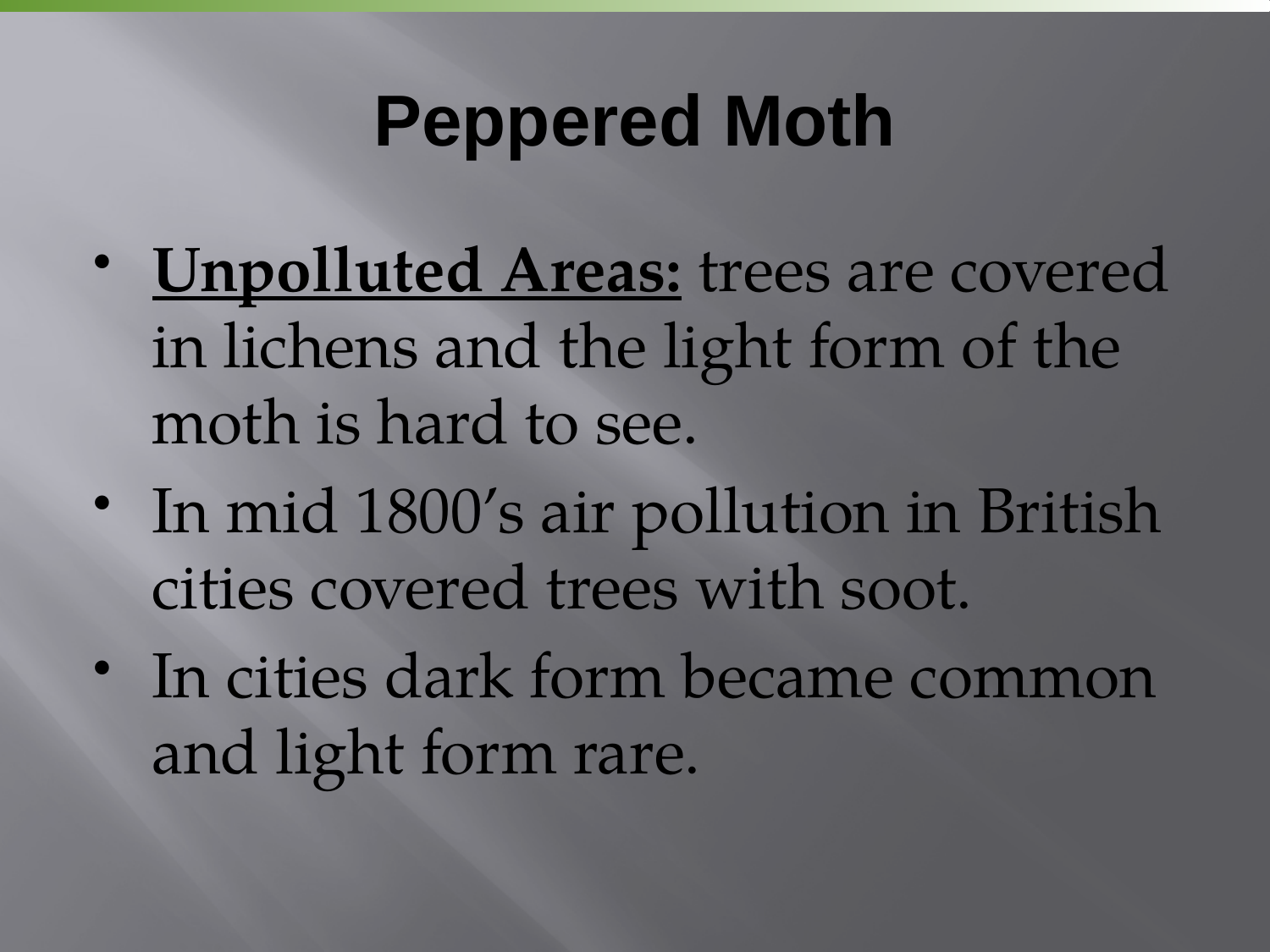

# Peppered Moth
Unpolluted Areas: trees are covered in lichens and the light form of the moth is hard to see.
In mid 1800’s air pollution in British cities covered trees with soot.
In cities dark form became common and light form rare.